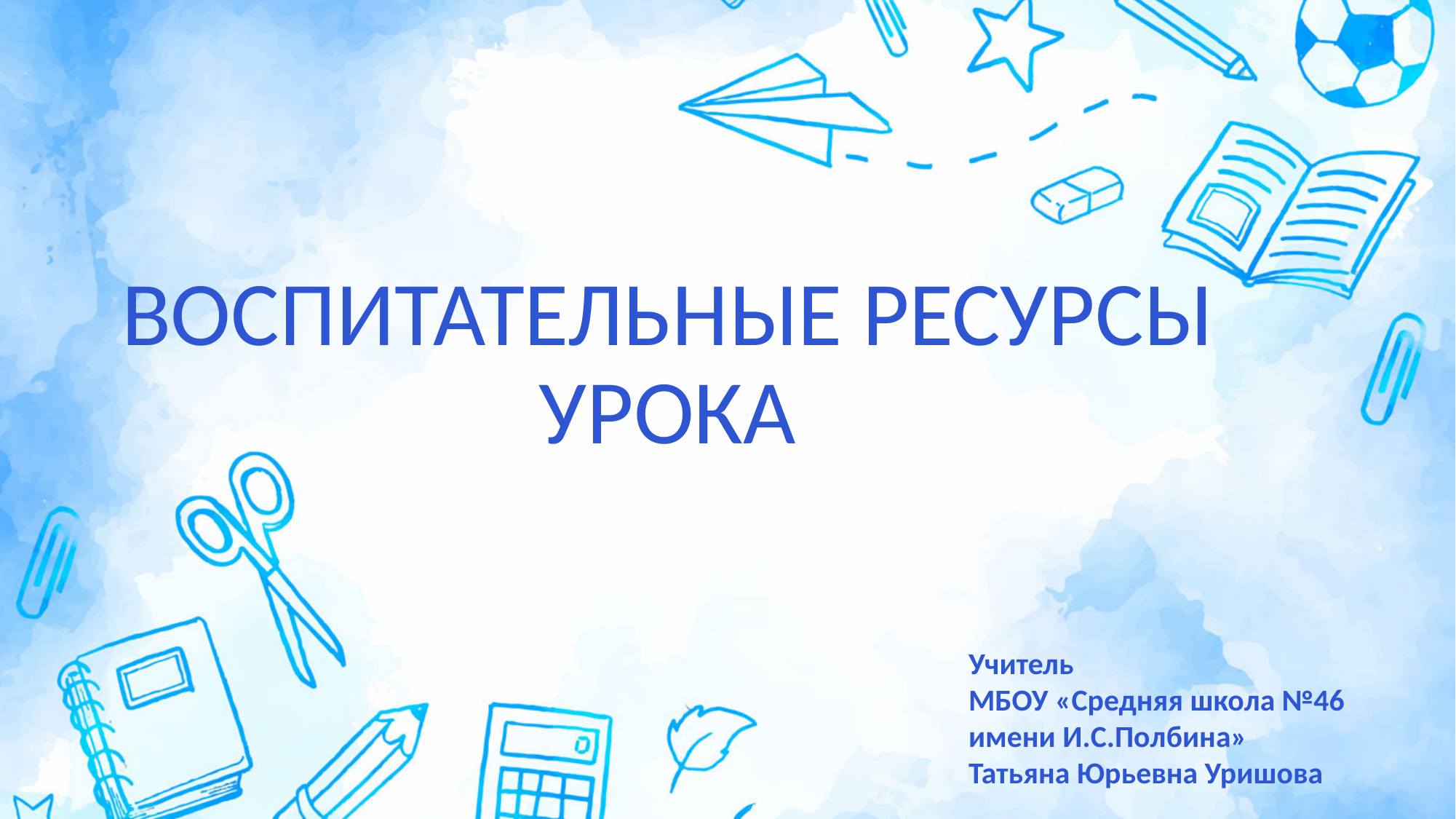

# ВОСПИТАТЕЛЬНЫЕ РЕСУРСЫ УРОКА
Учитель
МБОУ «Средняя школа №46 имени И.С.Полбина»
Татьяна Юрьевна Уришова